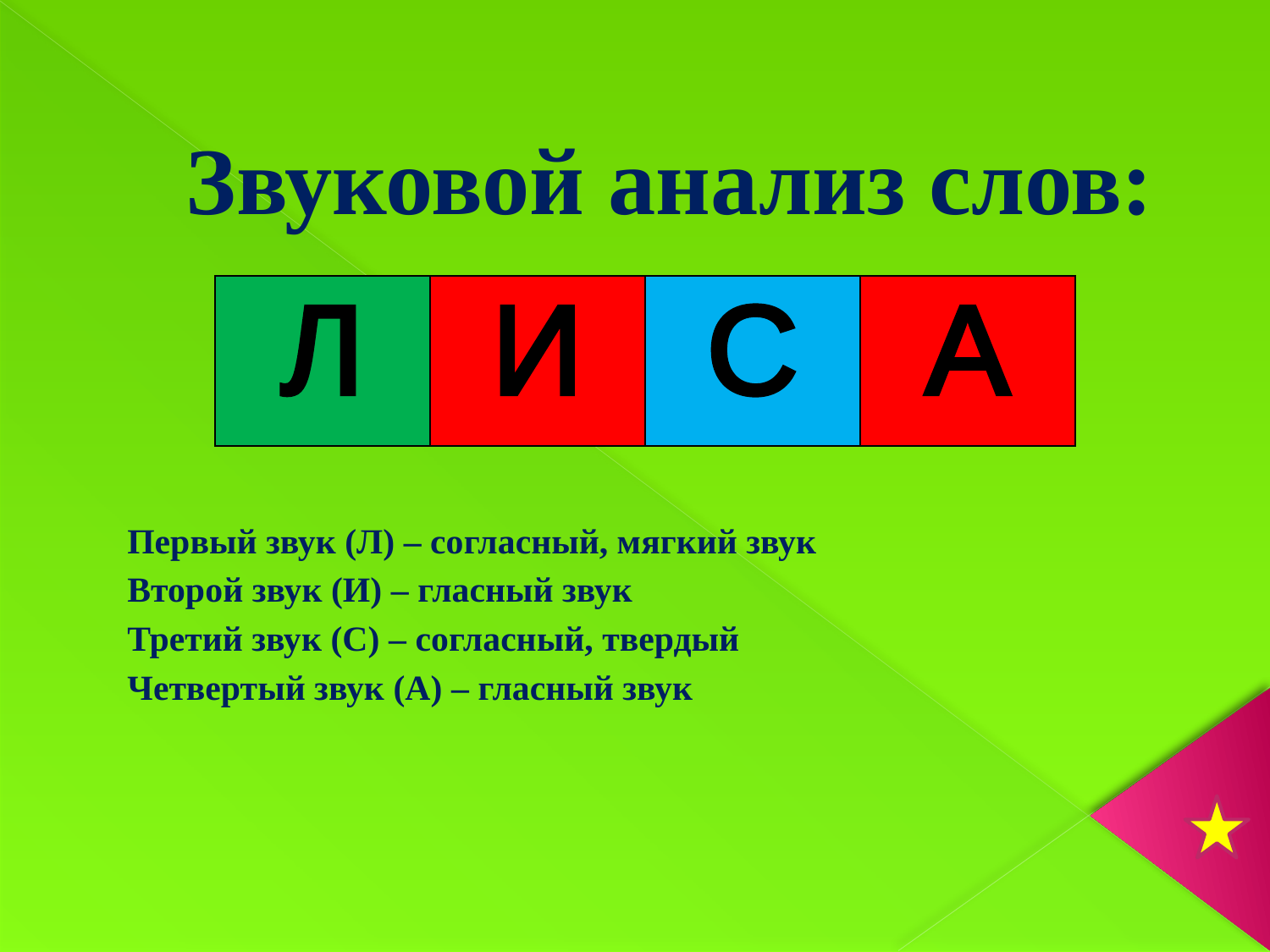

Звуковой анализ слов:
| Л | И | С | А |
| --- | --- | --- | --- |
Первый звук (Л) – согласный, мягкий звук
Второй звук (И) – гласный звук
Третий звук (С) – согласный, твердый
Четвертый звук (А) – гласный звук